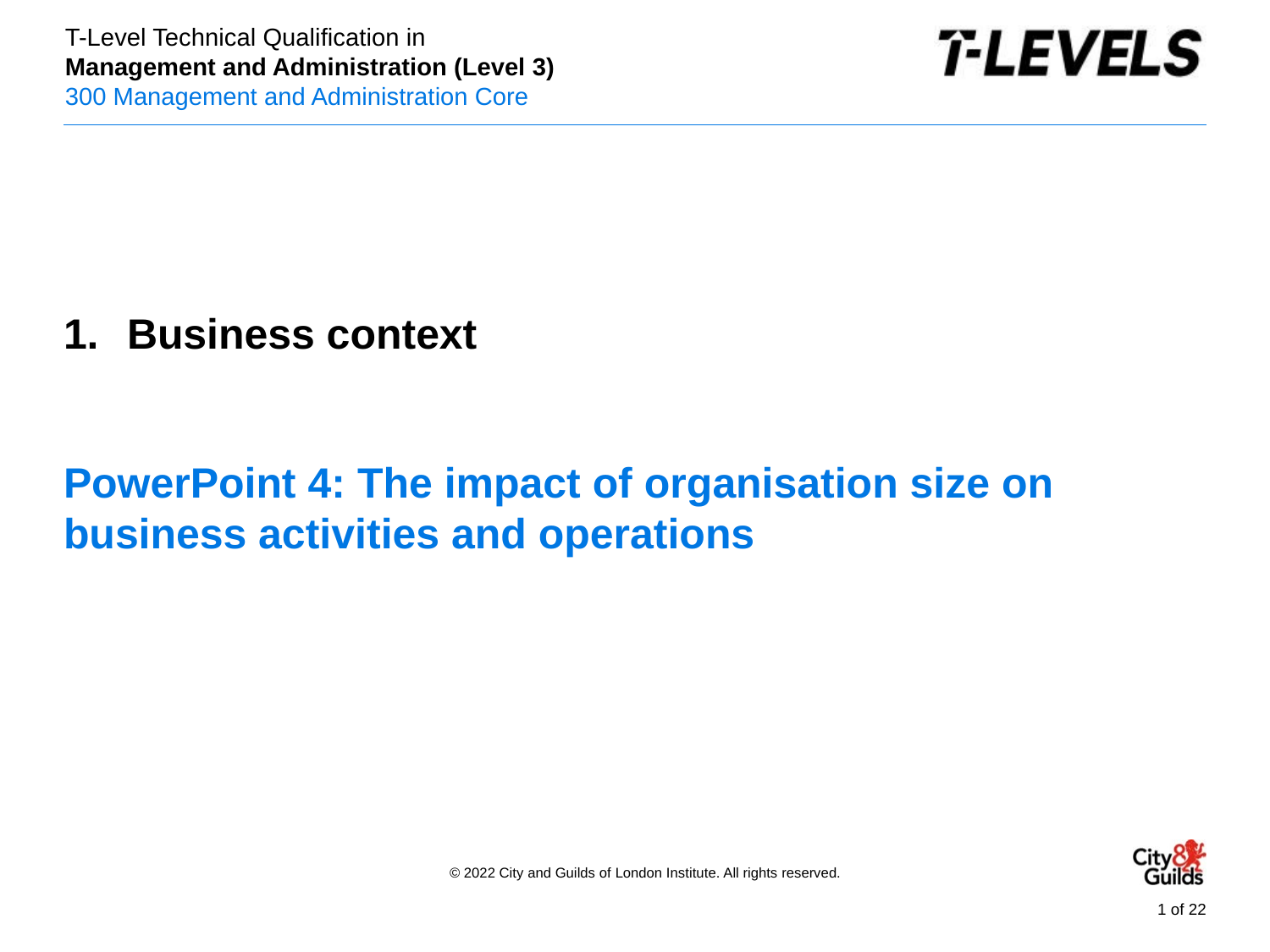

PowerPoint presentation
Business context
# PowerPoint 4: The impact of organisation size on business activities and operations